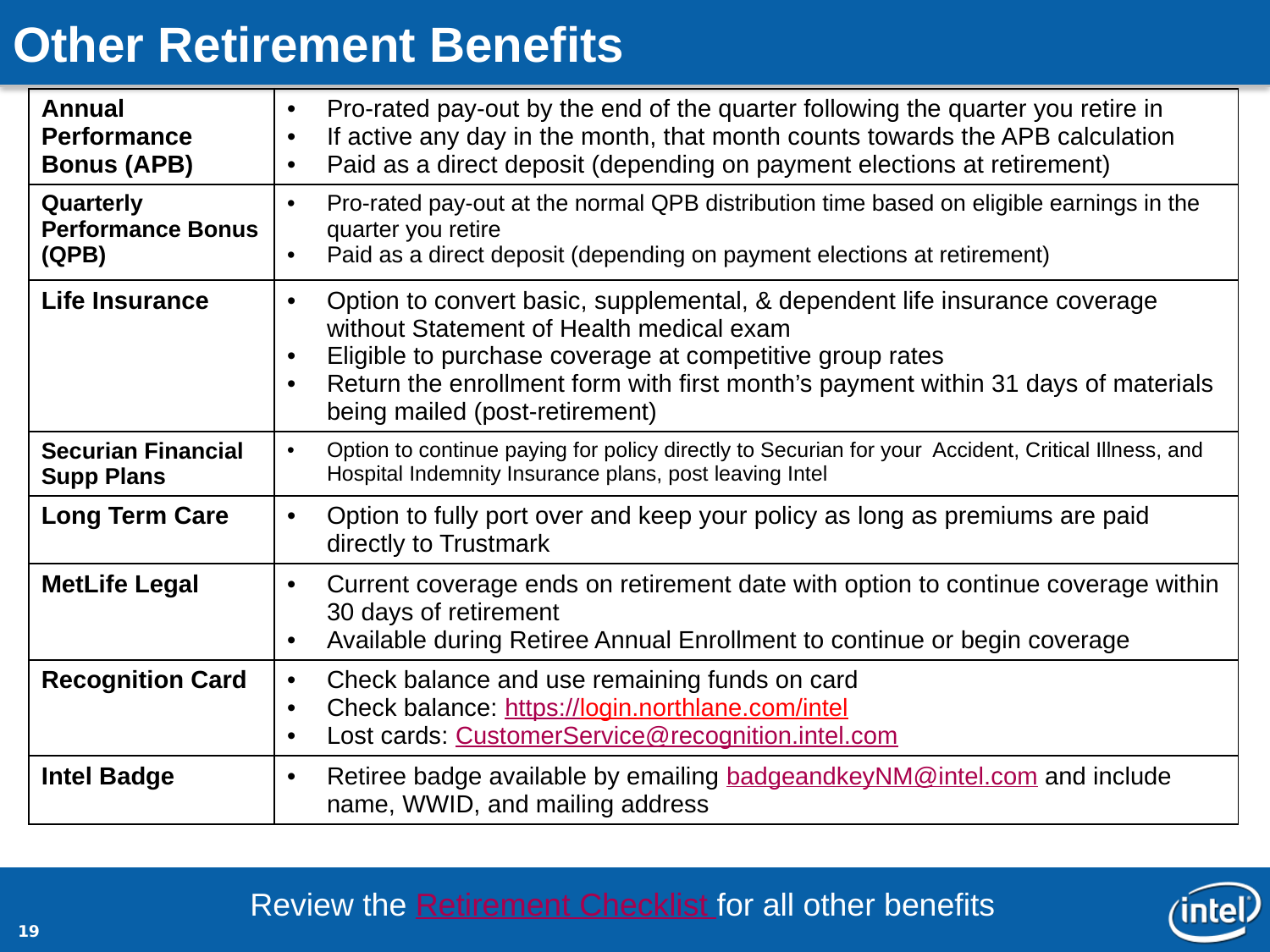

Other Retirement Benefits
| Annual Performance Bonus (APB) | Pro-rated pay-out by the end of the quarter following the quarter you retire in If active any day in the month, that month counts towards the APB calculation Paid as a direct deposit (depending on payment elections at retirement) |
| --- | --- |
| Quarterly Performance Bonus (QPB) | Pro-rated pay-out at the normal QPB distribution time based on eligible earnings in the quarter you retire Paid as a direct deposit (depending on payment elections at retirement) |
| Life Insurance | Option to convert basic, supplemental, & dependent life insurance coverage without Statement of Health medical exam Eligible to purchase coverage at competitive group rates Return the enrollment form with first month’s payment within 31 days of materials being mailed (post-retirement) |
| Securian Financial Supp Plans | Option to continue paying for policy directly to Securian for your Accident, Critical Illness, and Hospital Indemnity Insurance plans, post leaving Intel |
| Long Term Care | Option to fully port over and keep your policy as long as premiums are paid directly to Trustmark |
| MetLife Legal | Current coverage ends on retirement date with option to continue coverage within 30 days of retirement Available during Retiree Annual Enrollment to continue or begin coverage |
| Recognition Card | Check balance and use remaining funds on card Check balance: https://login.northlane.com/intel Lost cards: CustomerService@recognition.intel.com |
| Intel Badge | Retiree badge available by emailing badgeandkeyNM@intel.com and include name, WWID, and mailing address |
Review the Retirement Checklist for all other benefits